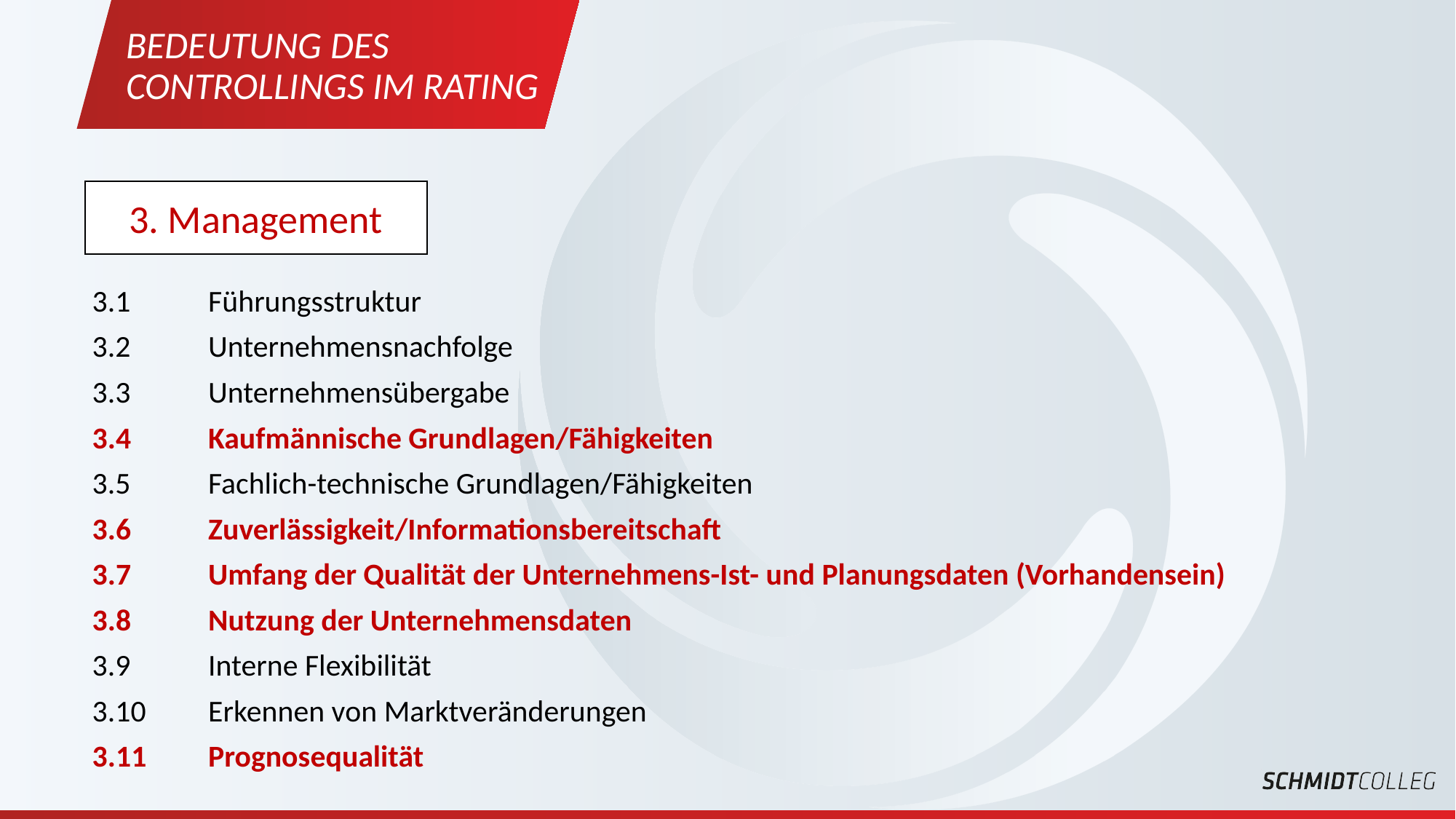

Bedeutung des Controllings im Rating

3. Management
3.1	 Führungsstruktur
3.2	 Unternehmensnachfolge
3.3	 Unternehmensübergabe
3.4	 Kaufmännische Grundlagen/Fähigkeiten
3.5	 Fachlich-technische Grundlagen/Fähigkeiten
3.6	 Zuverlässigkeit/Informationsbereitschaft
3.7	 Umfang der Qualität der Unternehmens-Ist- und Planungsdaten (Vorhandensein)
3.8	 Nutzung der Unternehmensdaten
3.9	 Interne Flexibilität
3.10	 Erkennen von Marktveränderungen
3.11	 Prognosequalität